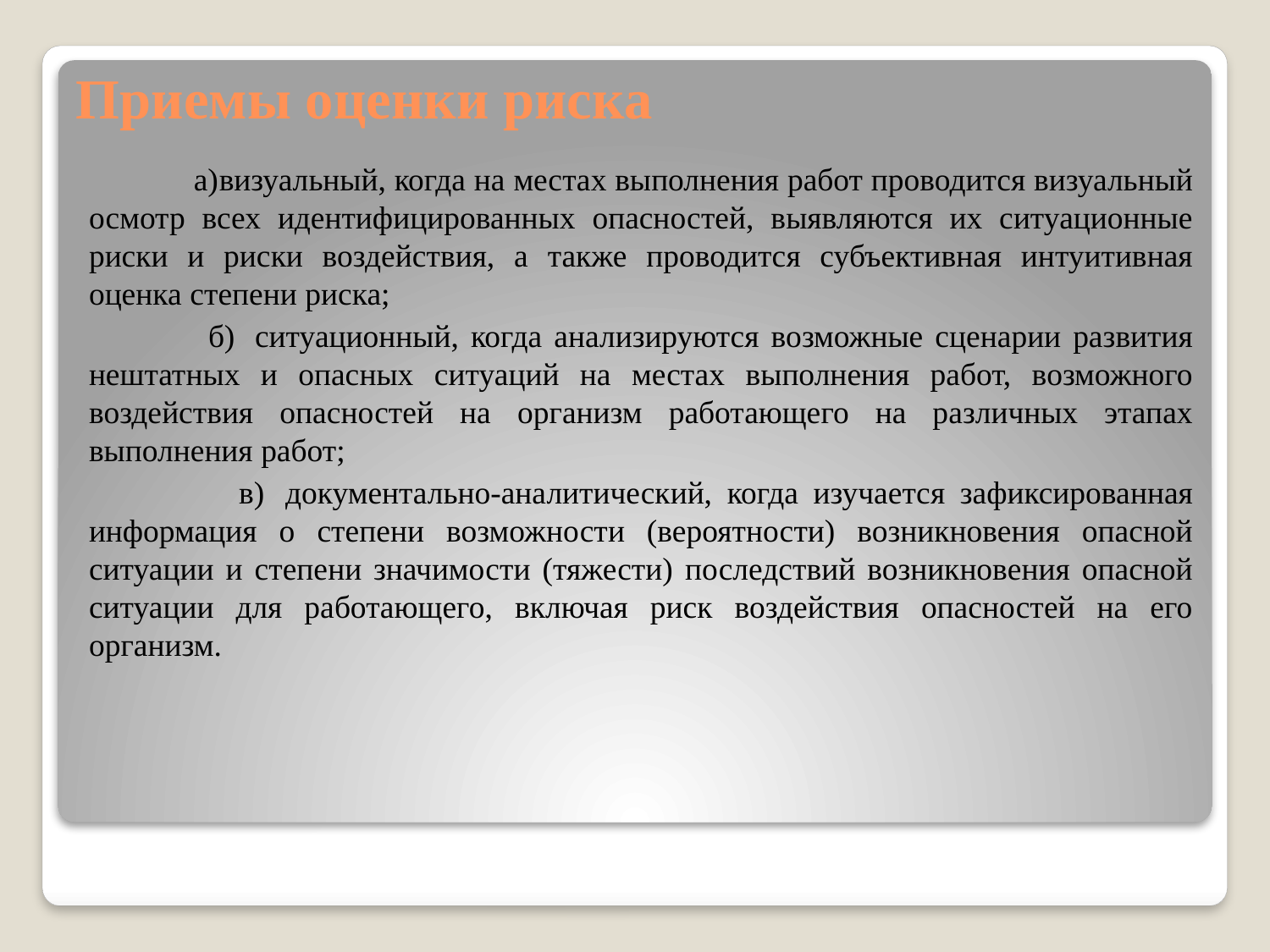

# Приемы оценки риска
          а)	визуальный, когда на местах выполнения работ проводится визуальный осмотр всех идентифицированных опасностей, выявляются их ситуационные риски и риски воздействия, а также проводится субъективная интуитивная оценка степени риска;
          б)	ситуационный, когда анализируются возможные сценарии развития нештатных и опасных ситуаций на местах выполнения работ, возможного воздействия опасностей на организм работающего на различных этапах выполнения работ;
          в)	документально-аналитический, когда изучается зафиксированная информация о степени возможности (вероятности) возникновения опасной ситуации и степени значимости (тяжести) последствий возникновения опасной ситуации для работающего, включая риск воздействия опасностей на его организм.